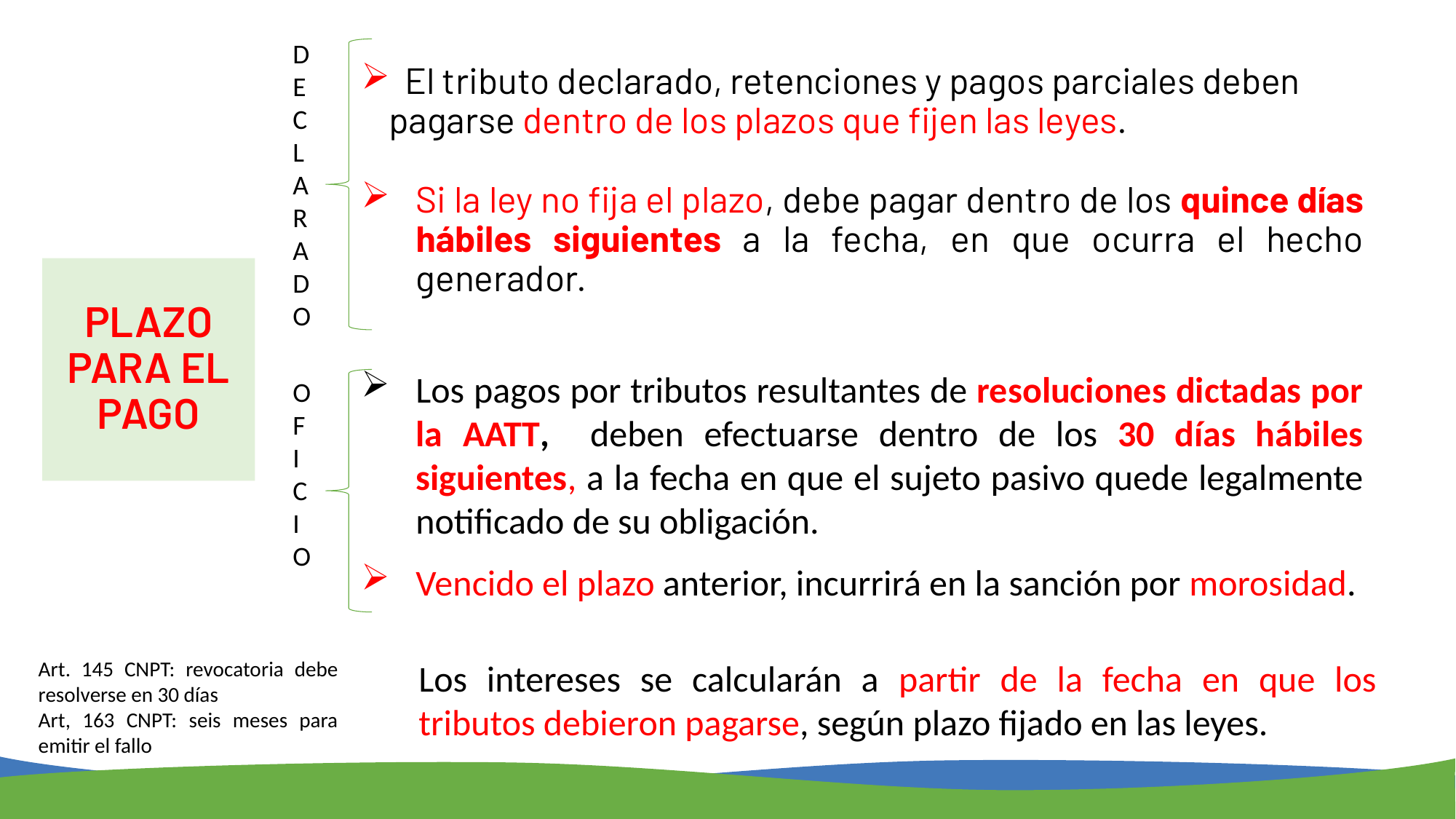

D
E
C
L
A
R
A
D
O

  El tributo declarado, retenciones y pagos parciales deben pagarse dentro de los plazos que fijen las leyes.

Si la ley no fija el plazo, debe pagar dentro de los quince días hábiles siguientes a la fecha, en que ocurra el hecho generador.
# PLAZO PARA EL PAGO
Los pagos por tributos resultantes de resoluciones dictadas por la AATT,  deben efectuarse dentro de los 30 días hábiles siguientes, a la fecha en que el sujeto pasivo quede legalmente notificado de su obligación.

Vencido el plazo anterior, incurrirá en la sanción por morosidad.
O
F
I
C
I
O

Art. 145 CNPT: revocatoria debe resolverse en 30 días
Art, 163 CNPT: seis meses para emitir el fallo
Los intereses se calcularán a partir de la fecha en que los tributos debieron pagarse, según plazo fijado en las leyes.